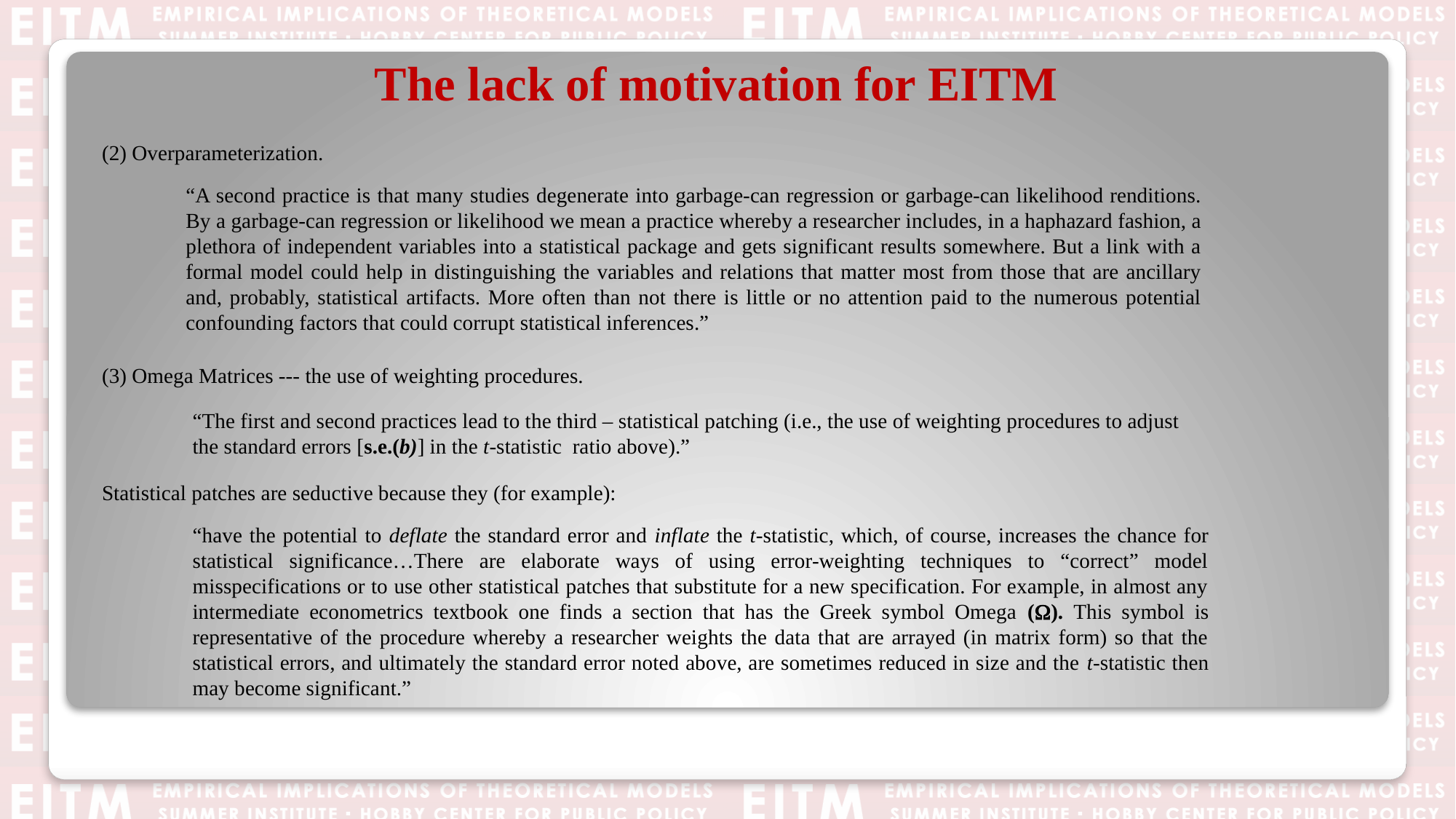

# The lack of motivation for EITM
(2) Overparameterization.

(3) Omega Matrices --- the use of weighting procedures.

Statistical patches are seductive because they (for example):

“A second practice is that many studies degenerate into garbage-can regression or garbage-can likelihood renditions. By a garbage-can regression or likelihood we mean a practice whereby a researcher includes, in a haphazard fashion, a plethora of independent variables into a statistical package and gets significant results somewhere. But a link with a formal model could help in distinguishing the variables and relations that matter most from those that are ancillary and, probably, statistical artifacts. More often than not there is little or no attention paid to the numerous potential confounding factors that could corrupt statistical inferences.”
“The first and second practices lead to the third – statistical patching (i.e., the use of weighting procedures to adjust the standard errors [s.e.(b)] in the t-statistic  ratio above).”
“have the potential to deflate the standard error and inflate the t-statistic, which, of course, increases the chance for statistical significance…There are elaborate ways of using error-weighting techniques to “correct” model misspecifications or to use other statistical patches that substitute for a new specification. For example, in almost any intermediate econometrics textbook one finds a section that has the Greek symbol Omega (Ω). This symbol is representative of the procedure whereby a researcher weights the data that are arrayed (in matrix form) so that the statistical errors, and ultimately the standard error noted above, are sometimes reduced in size and the t-statistic then may become significant.”